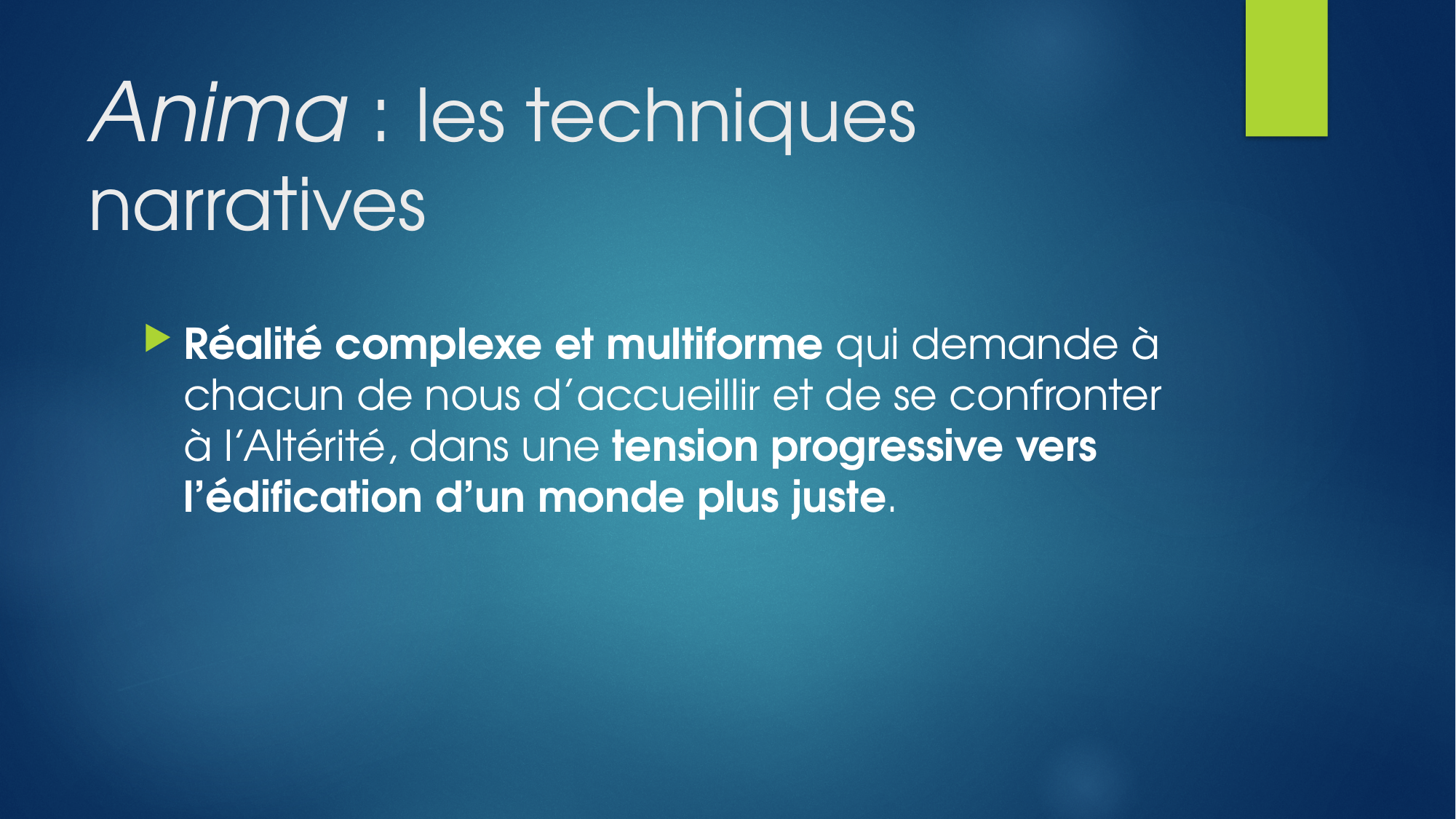

# Anima : les techniques narratives

Réalité complexe et multiforme qui demande à chacun de nous d’accueillir et de se confronter à l’Altérité, dans une tension progressive vers l’édification d’un monde plus juste.